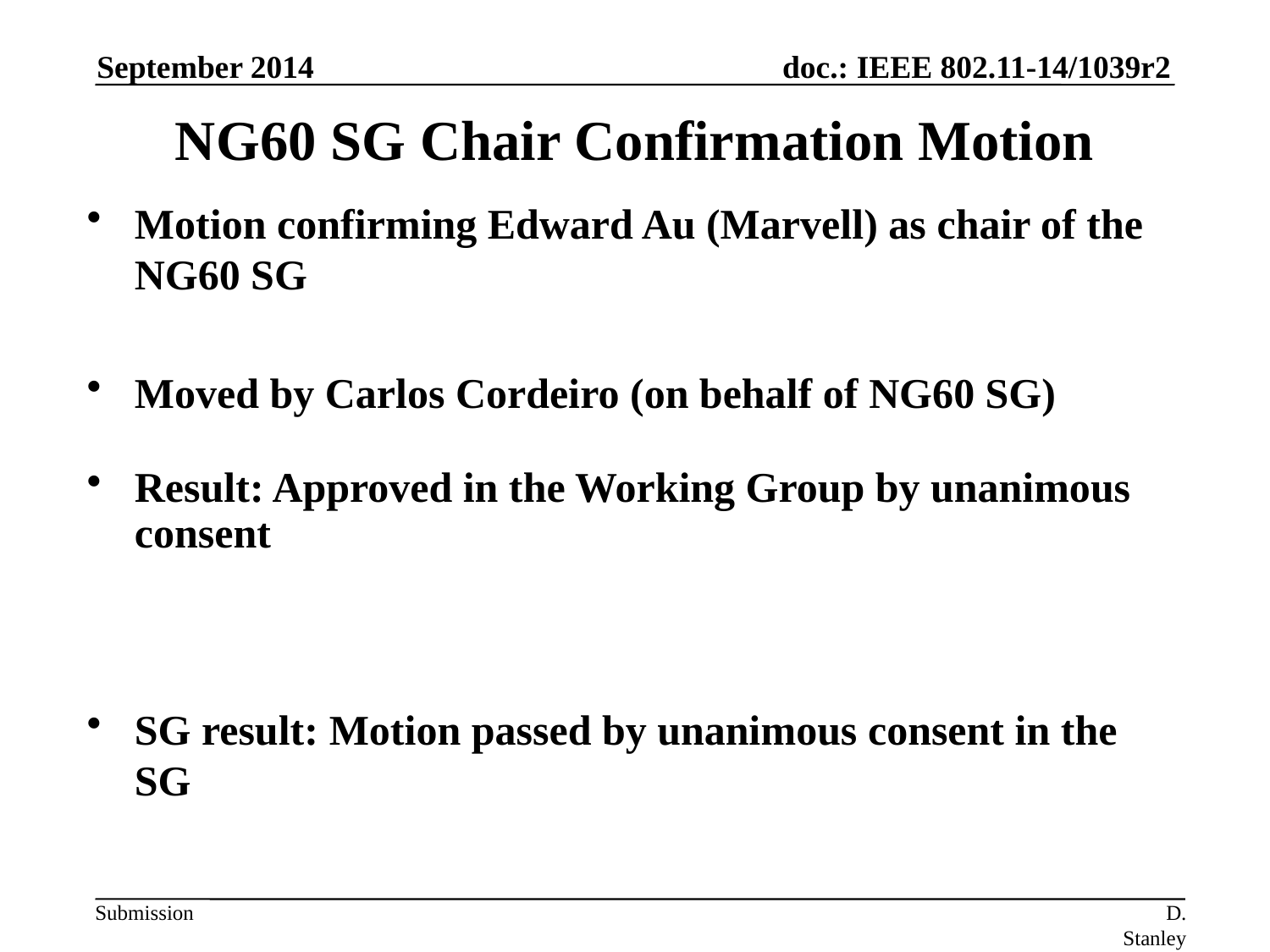

September 2014
# NG60 SG Chair Confirmation Motion
Motion confirming Edward Au (Marvell) as chair of the NG60 SG

Moved by Carlos Cordeiro (on behalf of NG60 SG)

Result: Approved in the Working Group by unanimous consent

SG result: Motion passed by unanimous consent in the SG

D. Stanley Aruba Networks